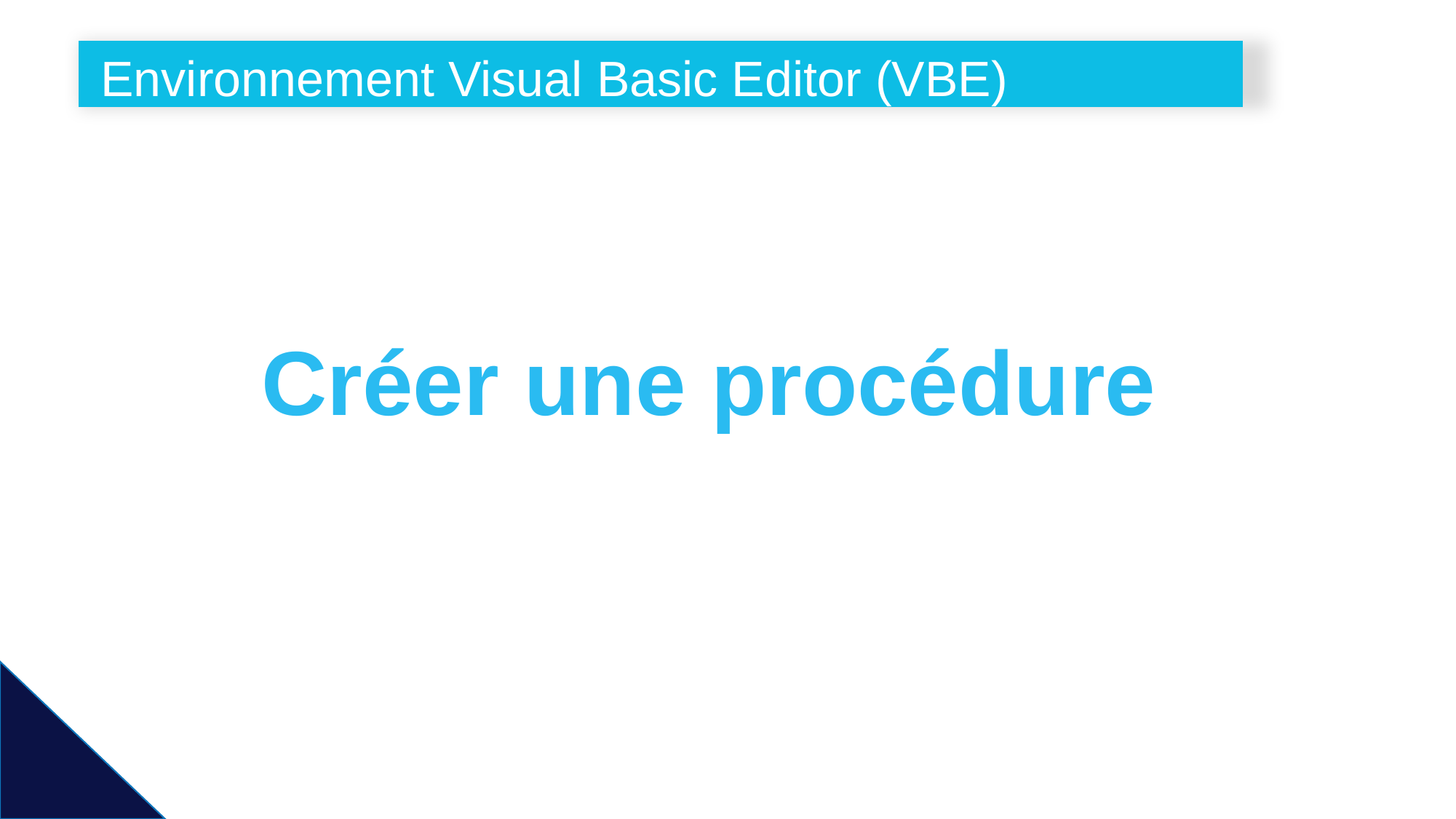

# Environnement Visual Basic Editor (VBE)
Créer une procédure